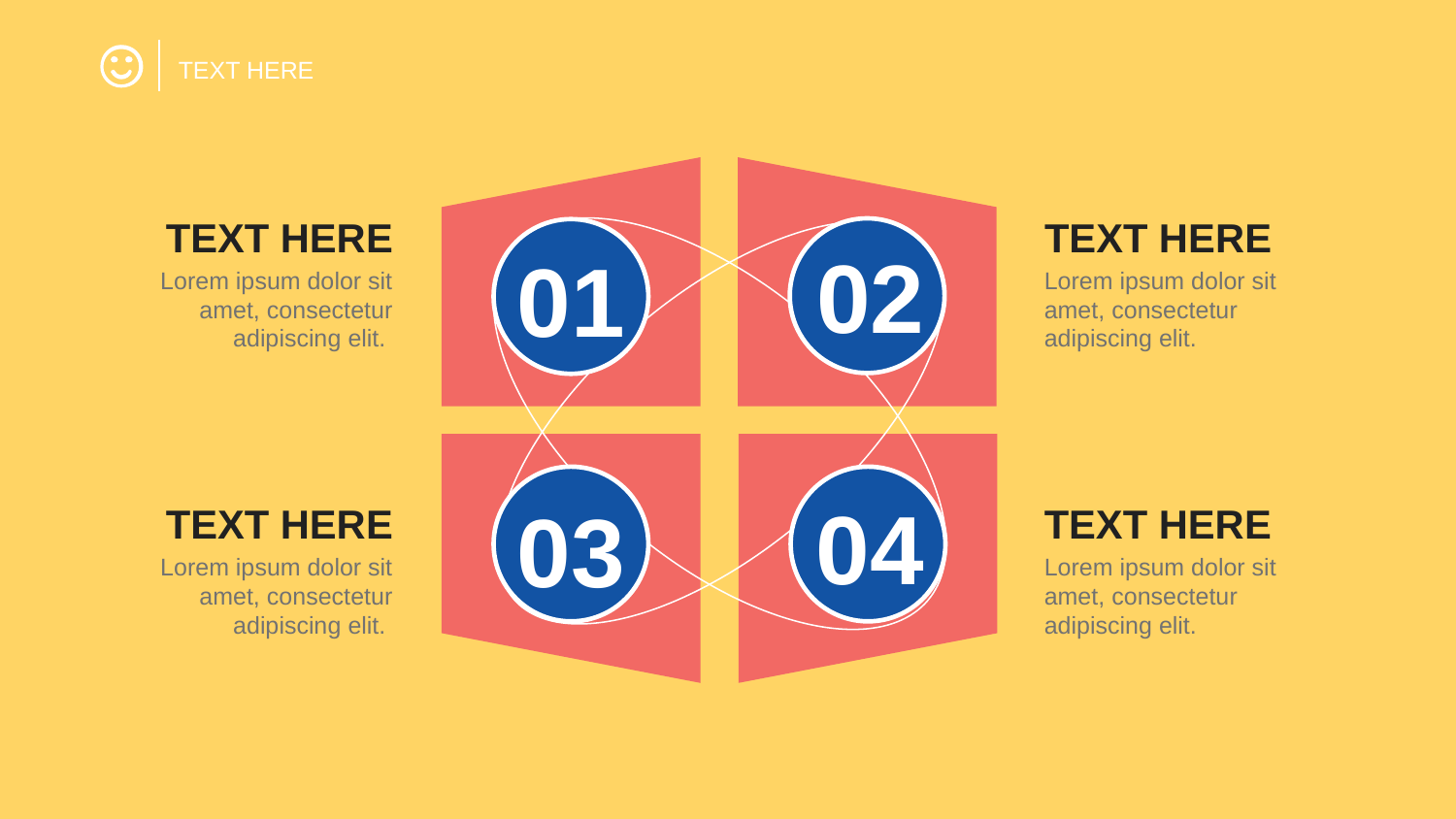

TEXT HERE

TEXT HERE
TEXT HERE

02
01
Lorem ipsum dolor sit amet, consectetur adipiscing elit.
Lorem ipsum dolor sit amet, consectetur adipiscing elit.

04
03
TEXT HERE
TEXT HERE
Lorem ipsum dolor sit amet, consectetur adipiscing elit.
Lorem ipsum dolor sit amet, consectetur adipiscing elit.